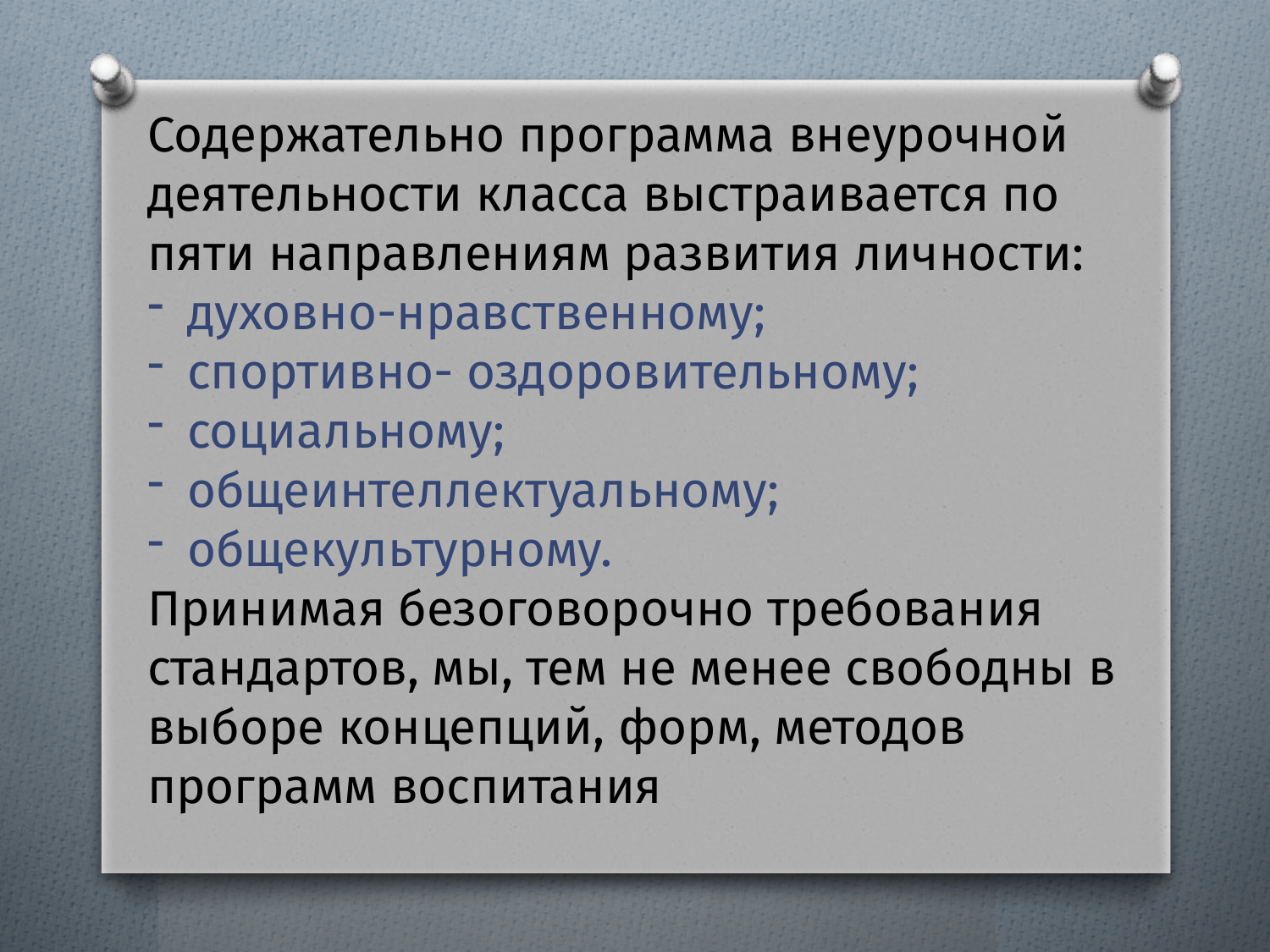

Содержательно программа внеурочной деятельности класса выстраивается по пяти направлениям развития личности:
духовно-нравственному;
спортивно- оздоровительному;
социальному;
общеинтеллектуальному;
общекультурному.
Принимая безоговорочно требования стандартов, мы, тем не менее свободны в выборе концепций, форм, методов программ воспитания